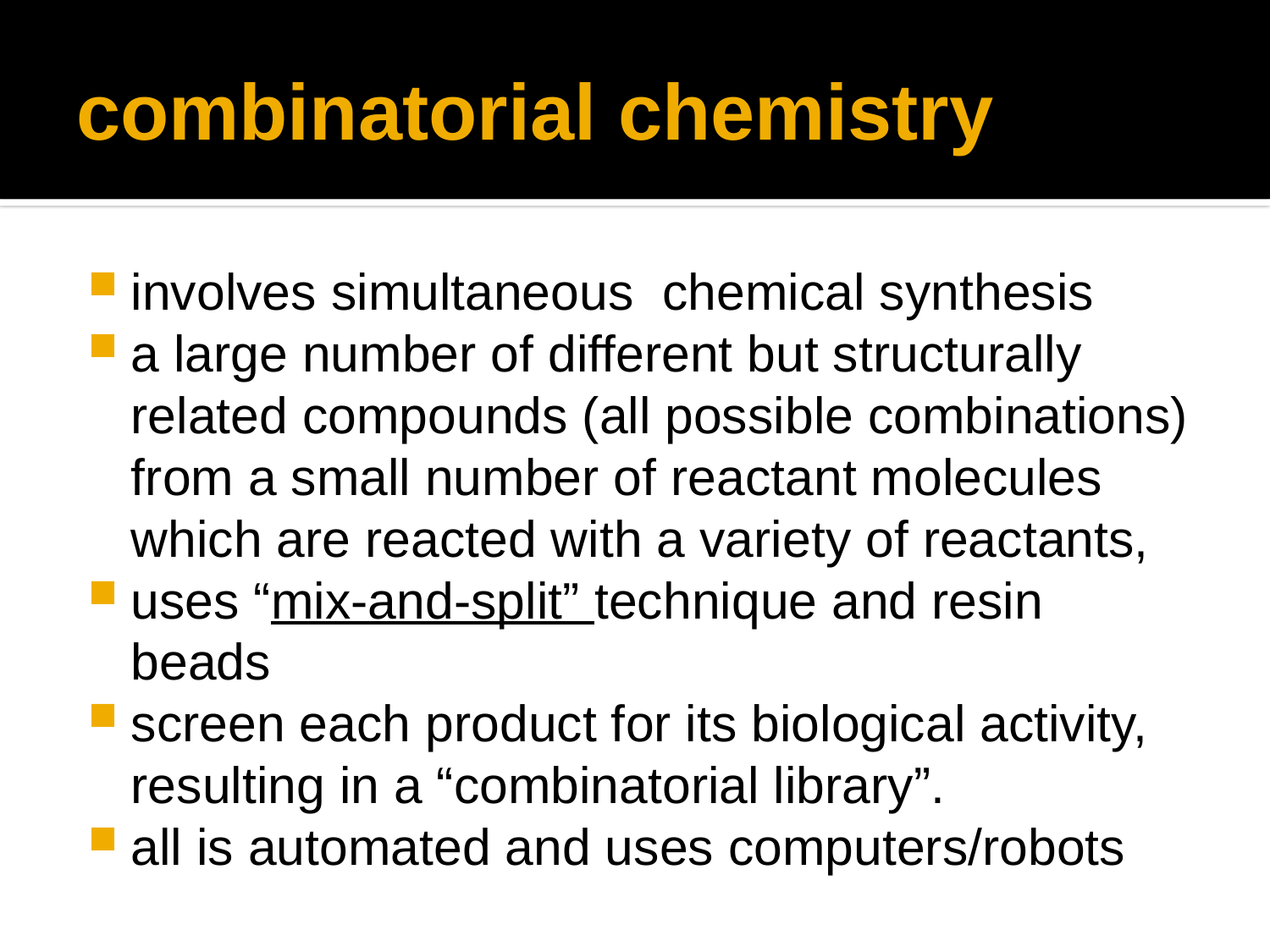

# combinatorial chemistry
involves simultaneous  chemical synthesis
a large number of different but structurally related compounds (all possible combinations) from a small number of reactant molecules which are reacted with a variety of reactants,
uses “mix-and-split” technique and resin beads
screen each product for its biological activity, resulting in a “combinatorial library”.
all is automated and uses computers/robots